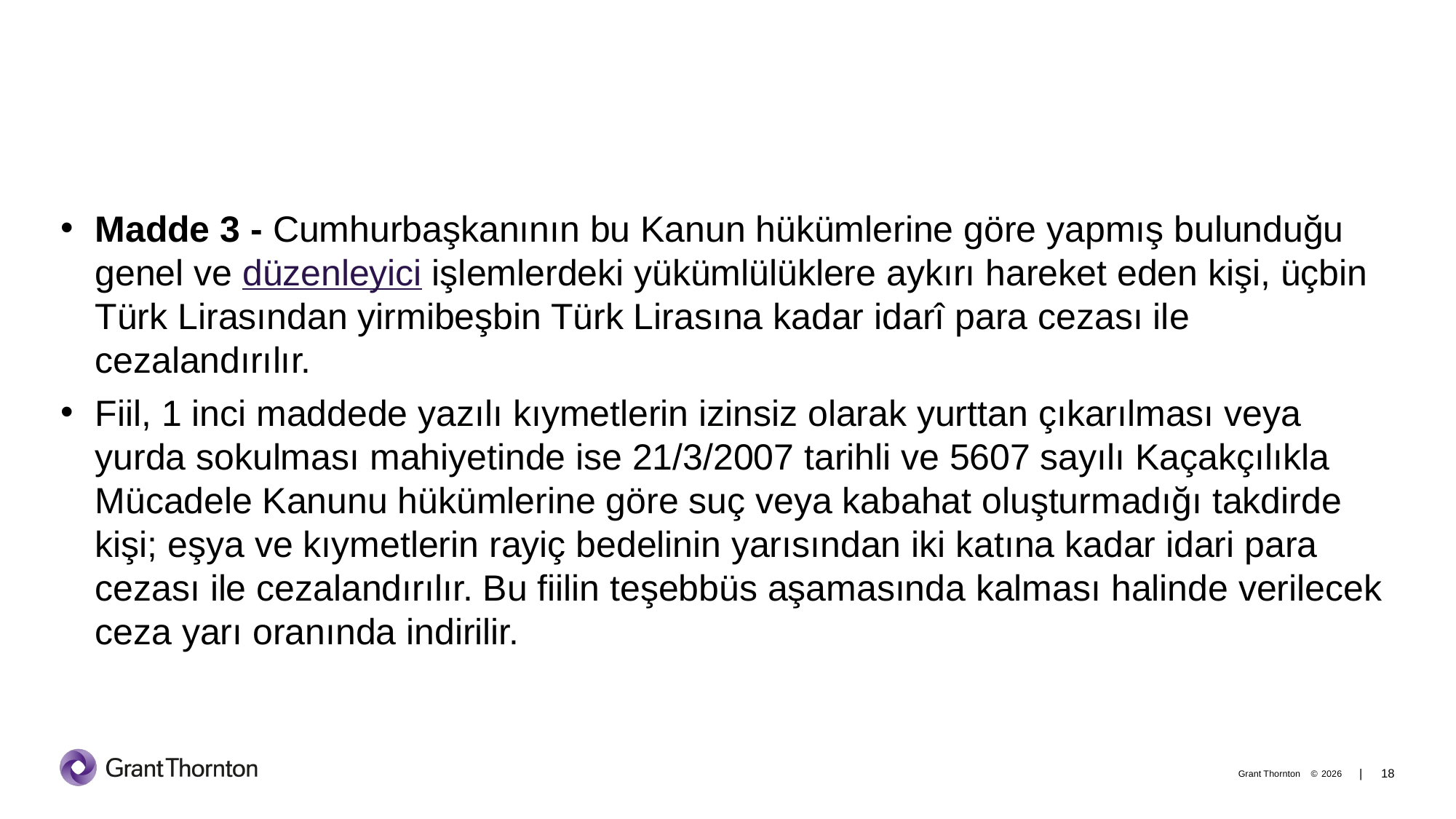

#
Madde 3 - Cumhurbaşkanının bu Kanun hükümlerine göre yapmış bulunduğu genel ve düzenleyici işlemlerdeki yükümlülüklere aykırı hareket eden kişi, üçbin Türk Lirasından yirmibeşbin Türk Lirasına kadar idarî para cezası ile cezalandırılır.
Fiil, 1 inci maddede yazılı kıymetlerin izinsiz olarak yurttan çıkarılması veya yurda sokulması mahiyetinde ise 21/3/2007 tarihli ve 5607 sayılı Kaçakçılıkla Mücadele Kanunu hükümlerine göre suç veya kabahat oluşturmadığı takdirde kişi; eşya ve kıymetlerin rayiç bedelinin yarısından iki katına kadar idari para cezası ile cezalandırılır. Bu fiilin teşebbüs aşamasında kalması halinde verilecek ceza yarı oranında indirilir.

18